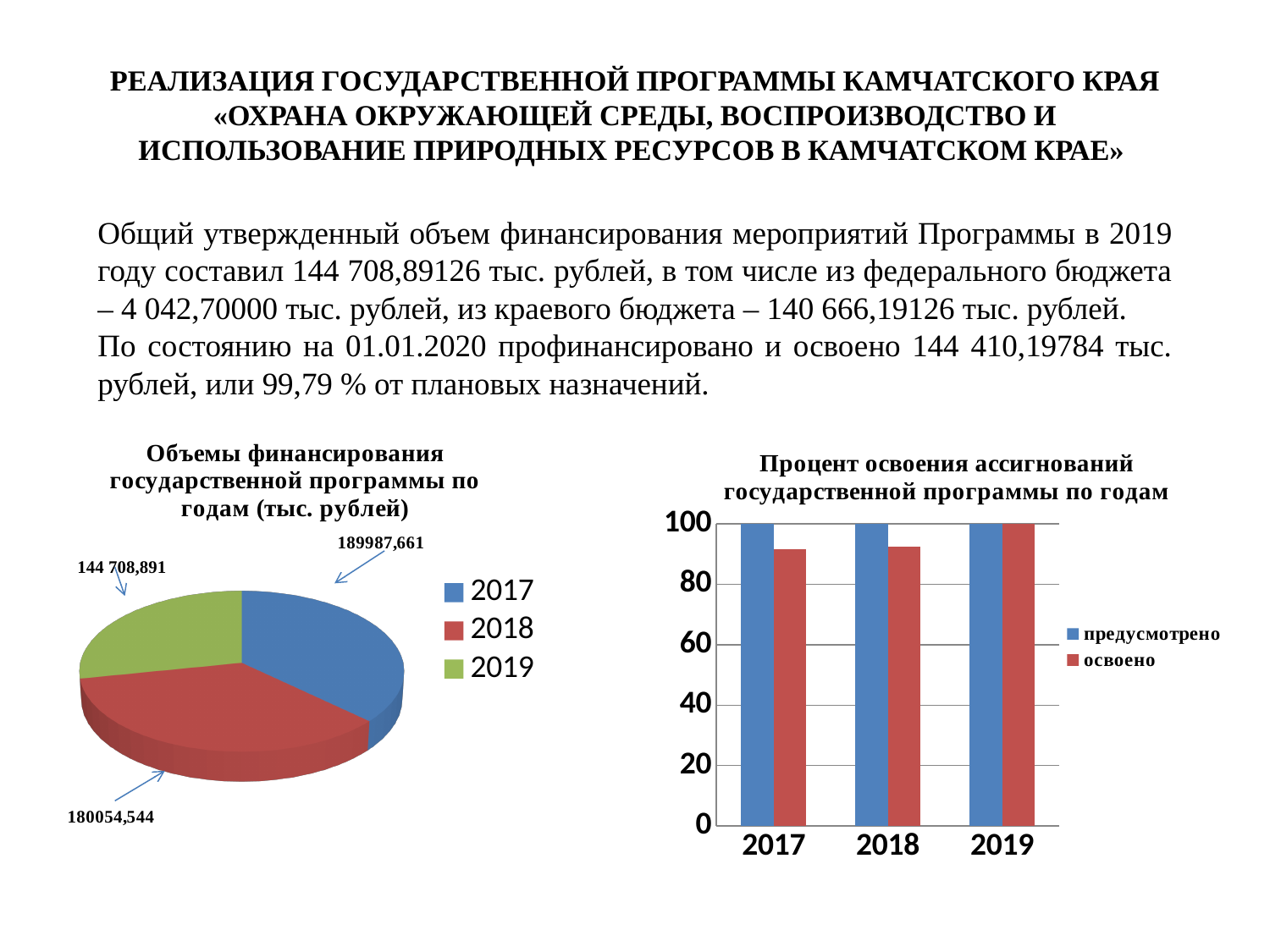

# РЕАЛИЗАЦИЯ ГОСУДАРСТВЕННОЙ ПРОГРАММЫ КАМЧАТСКОГО КРАЯ «ОХРАНА ОКРУЖАЮЩЕЙ СРЕДЫ, ВОСПРОИЗВОДСТВО И ИСПОЛЬЗОВАНИЕ ПРИРОДНЫХ РЕСУРСОВ В КАМЧАТСКОМ КРАЕ»
Общий утвержденный объем финансирования мероприятий Программы в 2019 году составил 144 708,89126 тыс. рублей, в том числе из федерального бюджета – 4 042,70000 тыс. рублей, из краевого бюджета – 140 666,19126 тыс. рублей.
По состоянию на 01.01.2020 профинансировано и освоено 144 410,19784 тыс. рублей, или 99,79 % от плановых назначений.

[unsupported chart]

### Chart: Процент освоения ассигнований государственной программы по годам

| Category | предусмотрено | освоено |
|---|---|---|
| 2017 | 100.0 | 91.75 |
| 2018 | 100.0 | 92.57 |
| 2019 | 100.0 | 99.97 |
144 708,891